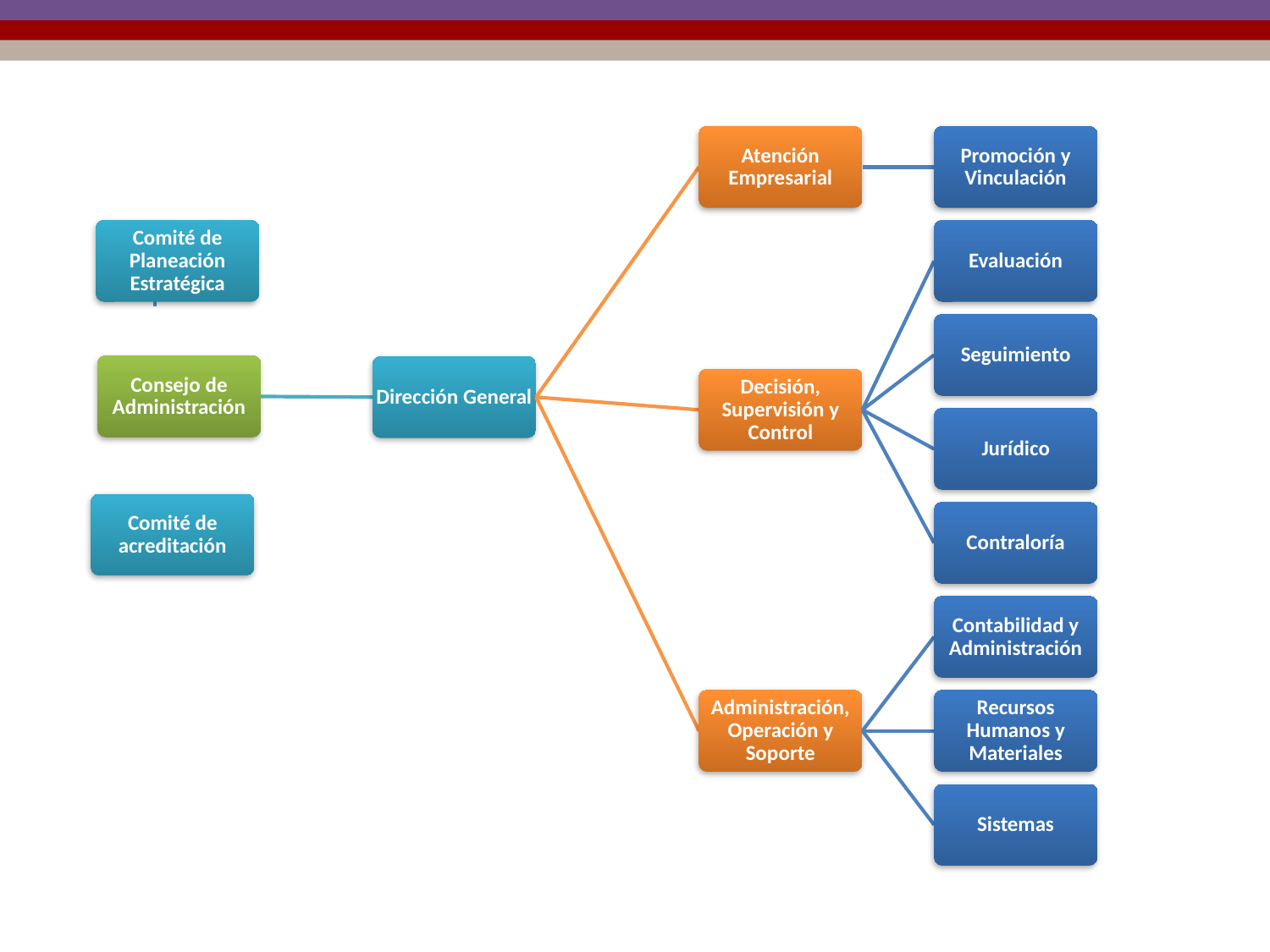

Consejo de Administración

Comité de acreditación

Comité de Planeación Estratégica

Dirección General

Atención Empresarial

Promoción y Vinculación

Decisión, Supervisión y Control

Evaluación

Seguimiento

Jurídico

Contraloría

Administración, Operación y Soporte

Contabilidad y Administración

Recursos Humanos y Materiales

Sistemas